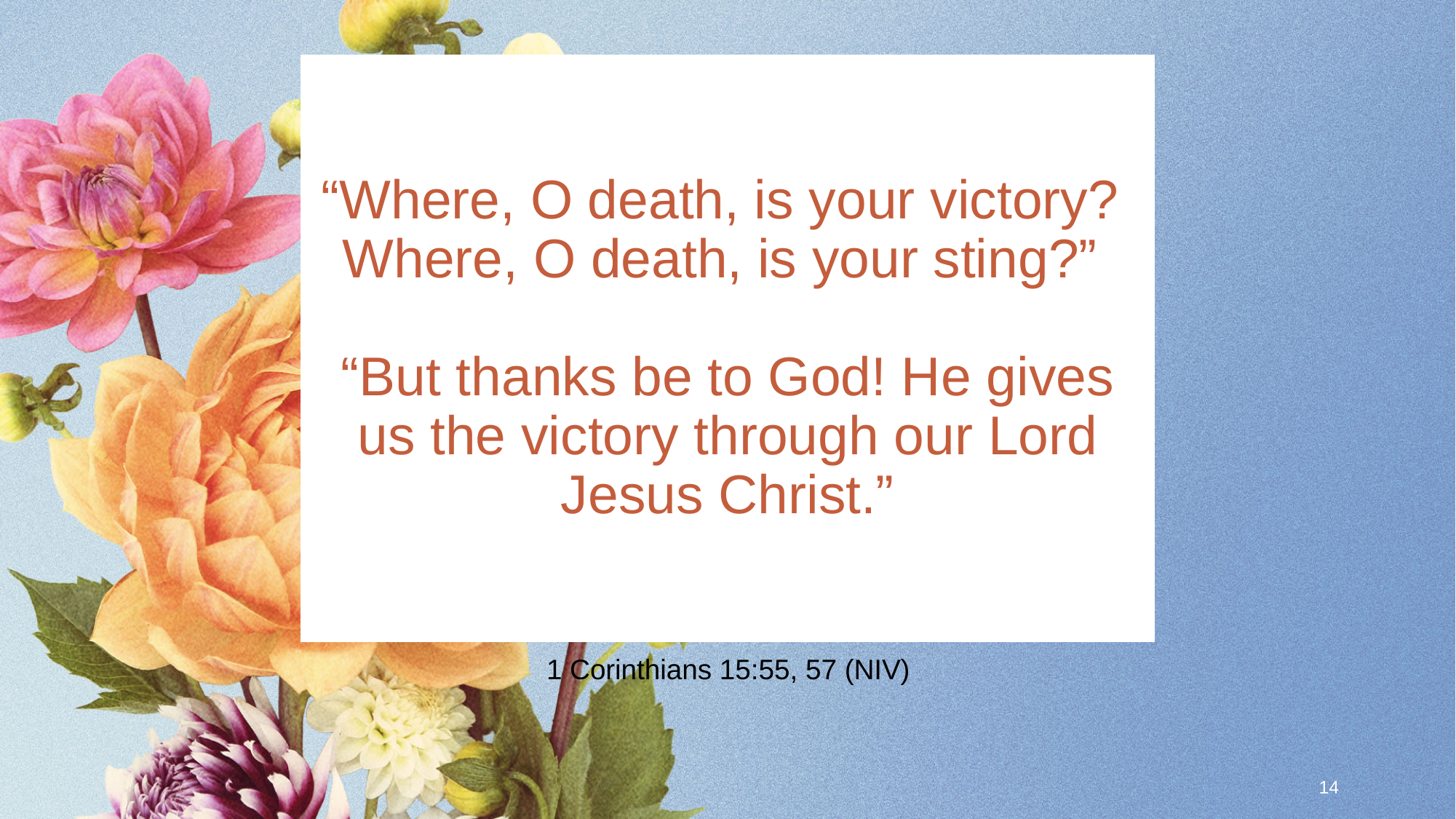

“Where, O death, is your victory?
Where, O death, is your sting?”
“But thanks be to God! He gives us the victory through our Lord Jesus Christ.”
1 Corinthians 15:55, 57 (NIV)
14